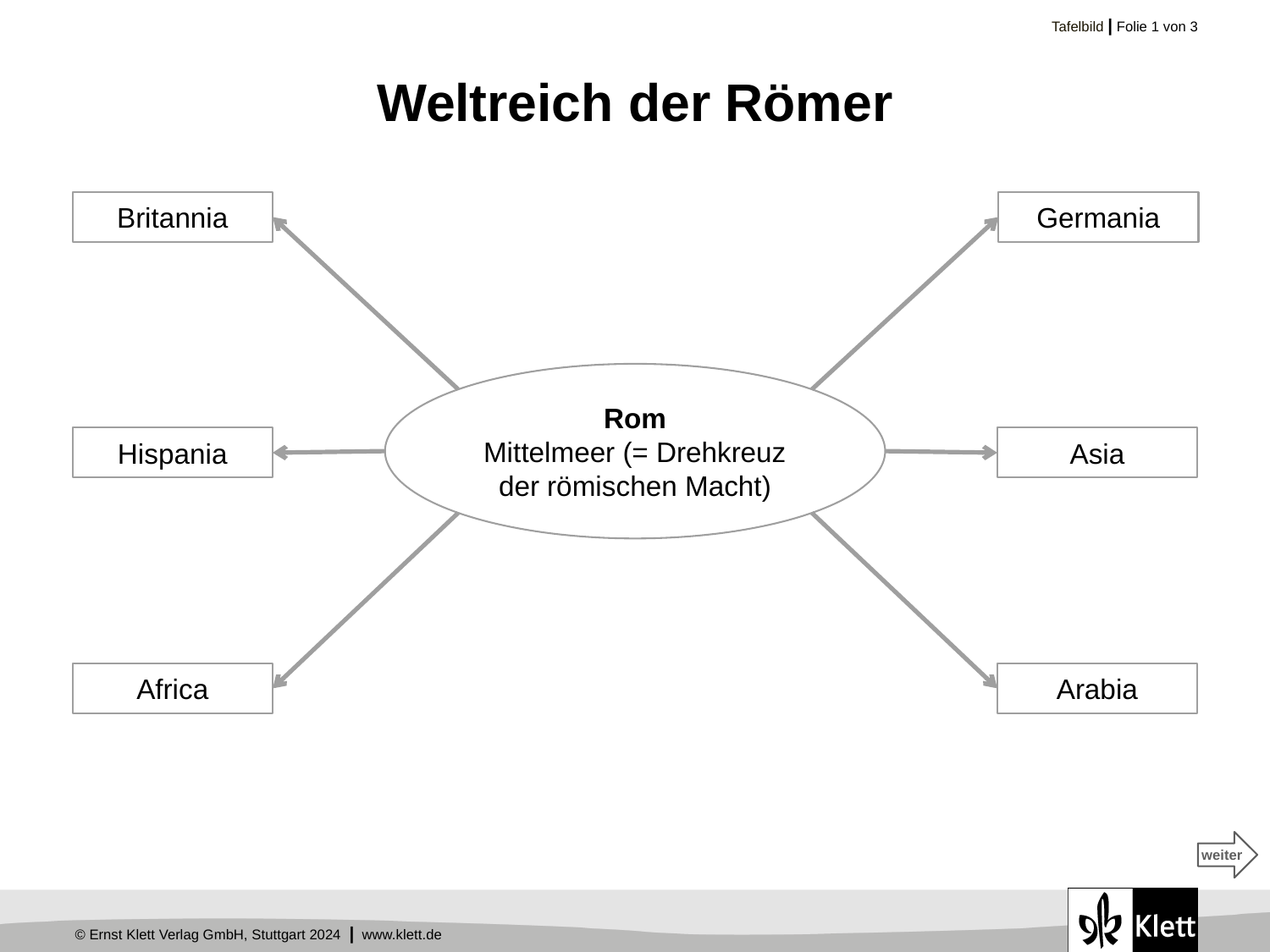

# Weltreich der Römer
Britannia
Germania
Rom
Mittelmeer (= Drehkreuz der römischen Macht)
Hispania
Asia
Africa
Arabia
weiter